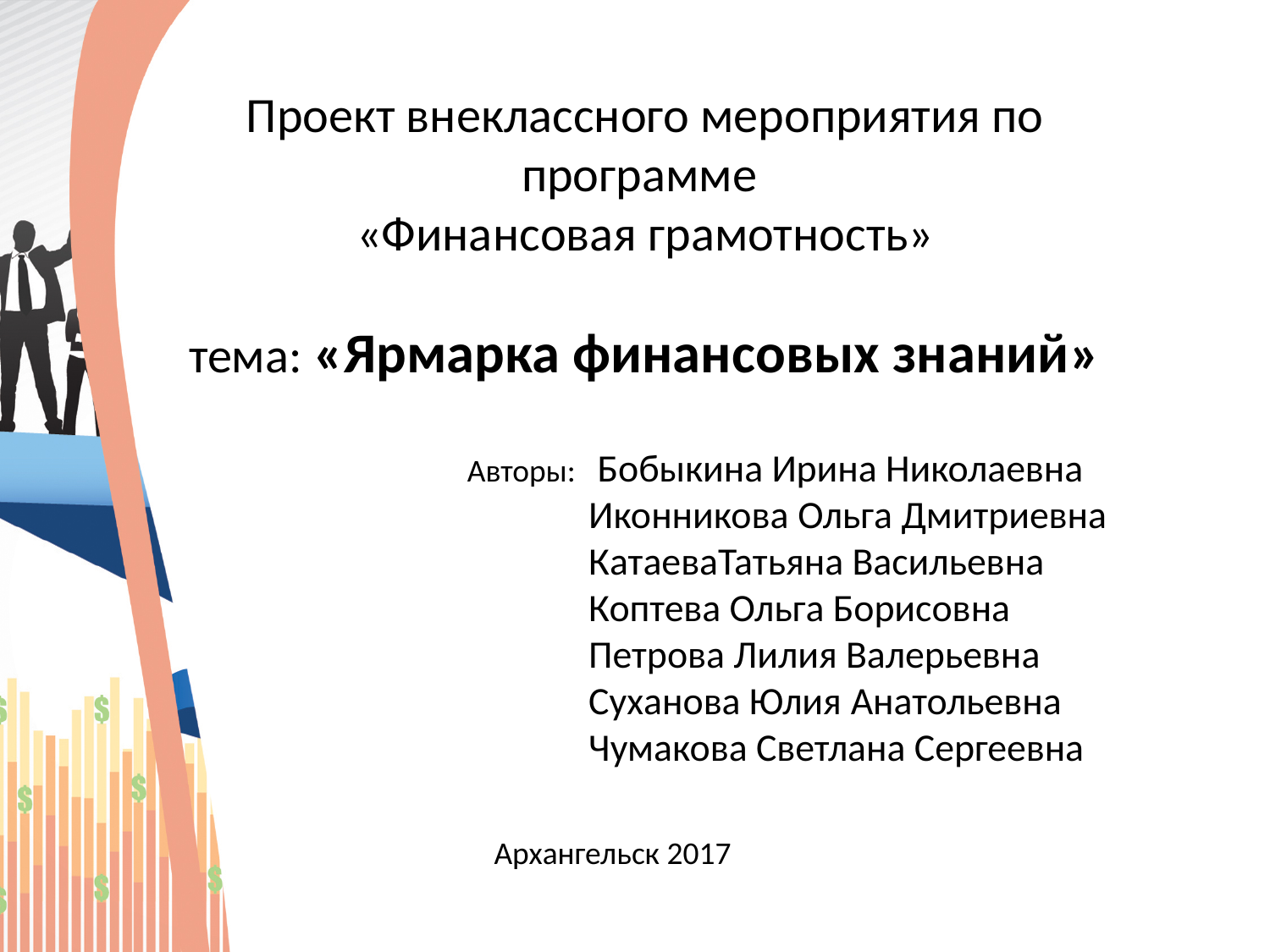

Проект внеклассного мероприятия по программе
«Финансовая грамотность»
тема: «Ярмарка финансовых знаний»
Авторы:   Бобыкина Ирина Николаевна
              Иконникова Ольга Дмитриевна
              КатаеваТатьяна Васильевна
              Коптева Ольга Борисовна
              Петрова Лилия Валерьевна
              Суханова Юлия Анатольевна
              Чумакова Светлана Сергеевна
Архангельск 2017